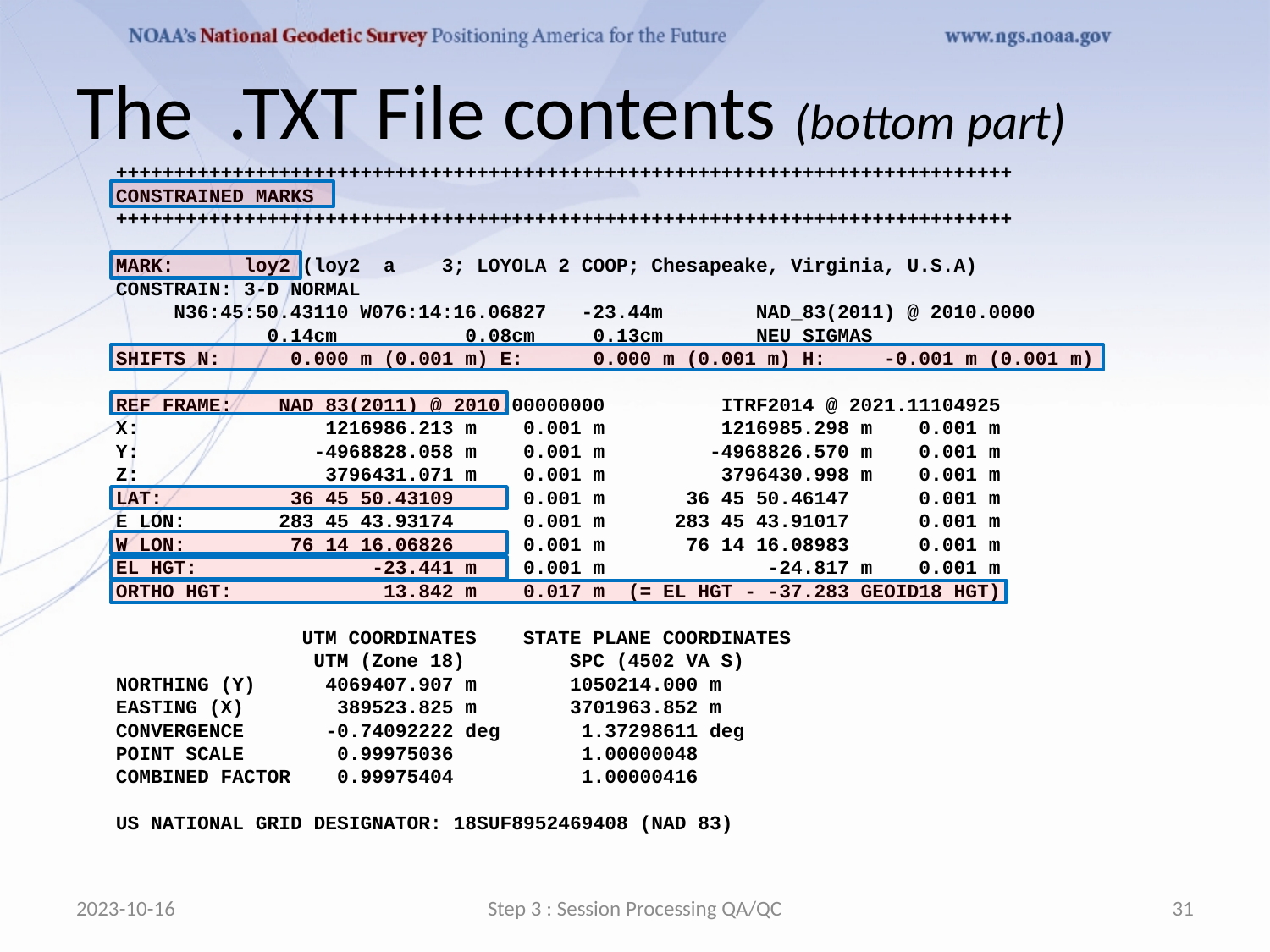

# The  .TXT File contents (bottom part)
 +++++++++++++++++++++++++++++++++++++++++++++++++++++++++++++++++++++++++++++
 CONSTRAINED MARKS
 +++++++++++++++++++++++++++++++++++++++++++++++++++++++++++++++++++++++++++++

 MARK:      loy2 (loy2  a    3; LOYOLA 2 COOP; Chesapeake, Virginia, U.S.A)
 CONSTRAIN: 3-D NORMAL
      N36:45:50.43110 W076:14:16.06827   -23.44m        NAD_83(2011) @ 2010.0000
              0.14cm           0.08cm     0.13cm        NEU SIGMAS
 SHIFTS N:      0.000 m (0.001 m) E:      0.000 m (0.001 m) H:     -0.001 m (0.001 m)

 REF FRAME:    NAD_83(2011) @ 2010.00000000          ITRF2014 @ 2021.11104925
 X:                1216986.213 m    0.001 m          1216985.298 m    0.001 m
 Y:               -4968828.058 m    0.001 m         -4968826.570 m    0.001 m
 Z:                3796431.071 m    0.001 m          3796430.998 m    0.001 m
 LAT:           36 45 50.43109      0.001 m       36 45 50.46147      0.001 m
 E LON:        283 45 43.93174      0.001 m      283 45 43.91017      0.001 m
 W LON:         76 14 16.06826      0.001 m       76 14 16.08983      0.001 m
 EL HGT:               -23.441 m    0.001 m              -24.817 m    0.001 m
 ORTHO HGT:             13.842 m    0.017 m  (= EL HGT - -37.283 GEOID18 HGT)

                 UTM COORDINATES    STATE PLANE COORDINATES
                  UTM (Zone 18)         SPC (4502 VA S)
 NORTHING (Y)      4069407.907 m        1050214.000 m
 EASTING (X)        389523.825 m        3701963.852 m
 CONVERGENCE       -0.74092222 deg       1.37298611 deg
 POINT SCALE        0.99975036           1.00000048
 COMBINED FACTOR    0.99975404           1.00000416

 US NATIONAL GRID DESIGNATOR: 18SUF8952469408 (NAD 83)

2023-10-16
Step 3 : Session Processing QA/QC
31